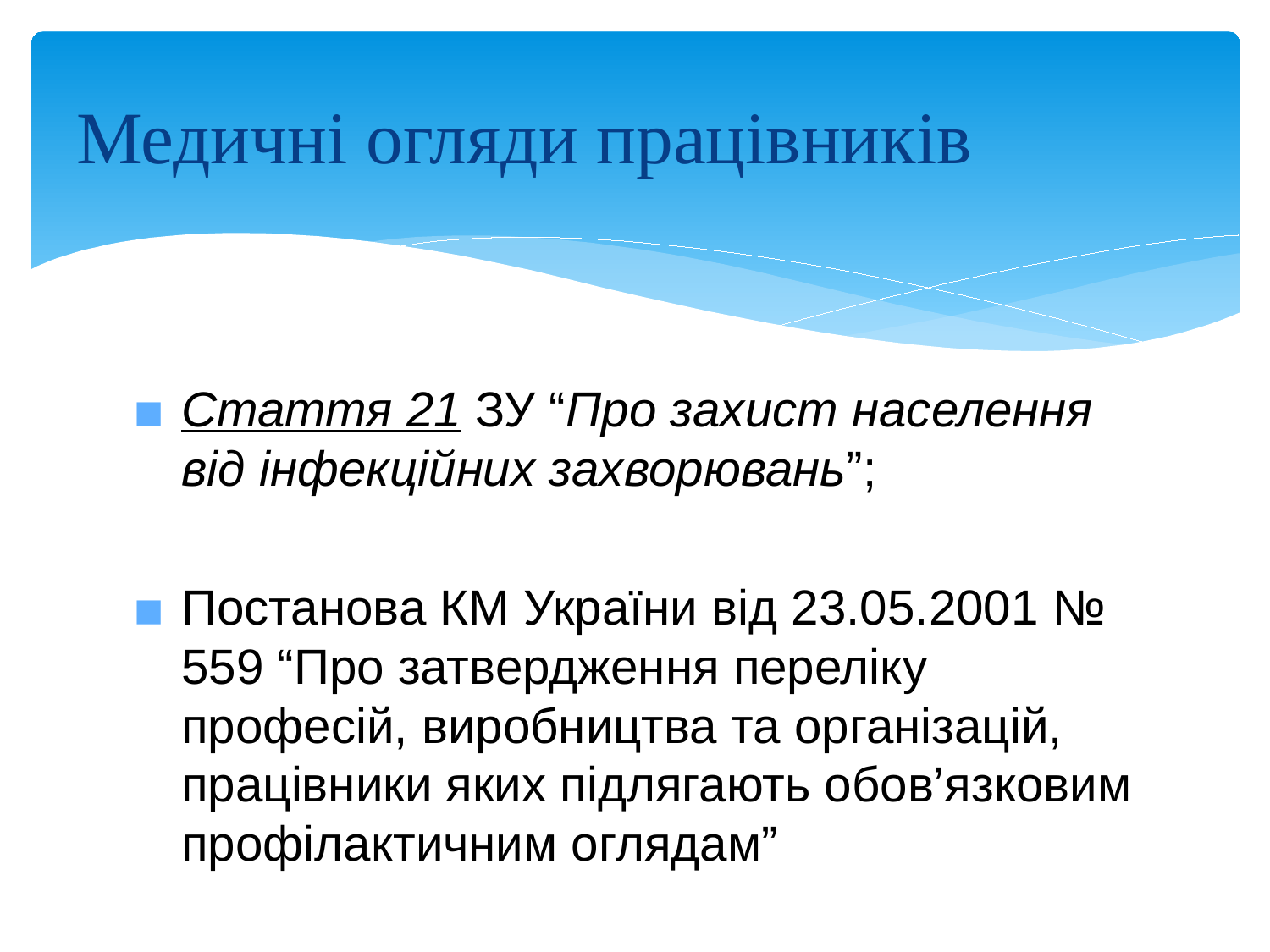

# Медичні огляди працівників
Стаття 21 ЗУ “Про захист населення від інфекційних захворювань”;

Постанова КМ України від 23.05.2001 № 559 “Про затвердження переліку професій, виробництва та організацій, працівники яких підлягають обов’язковим профілактичним оглядам”